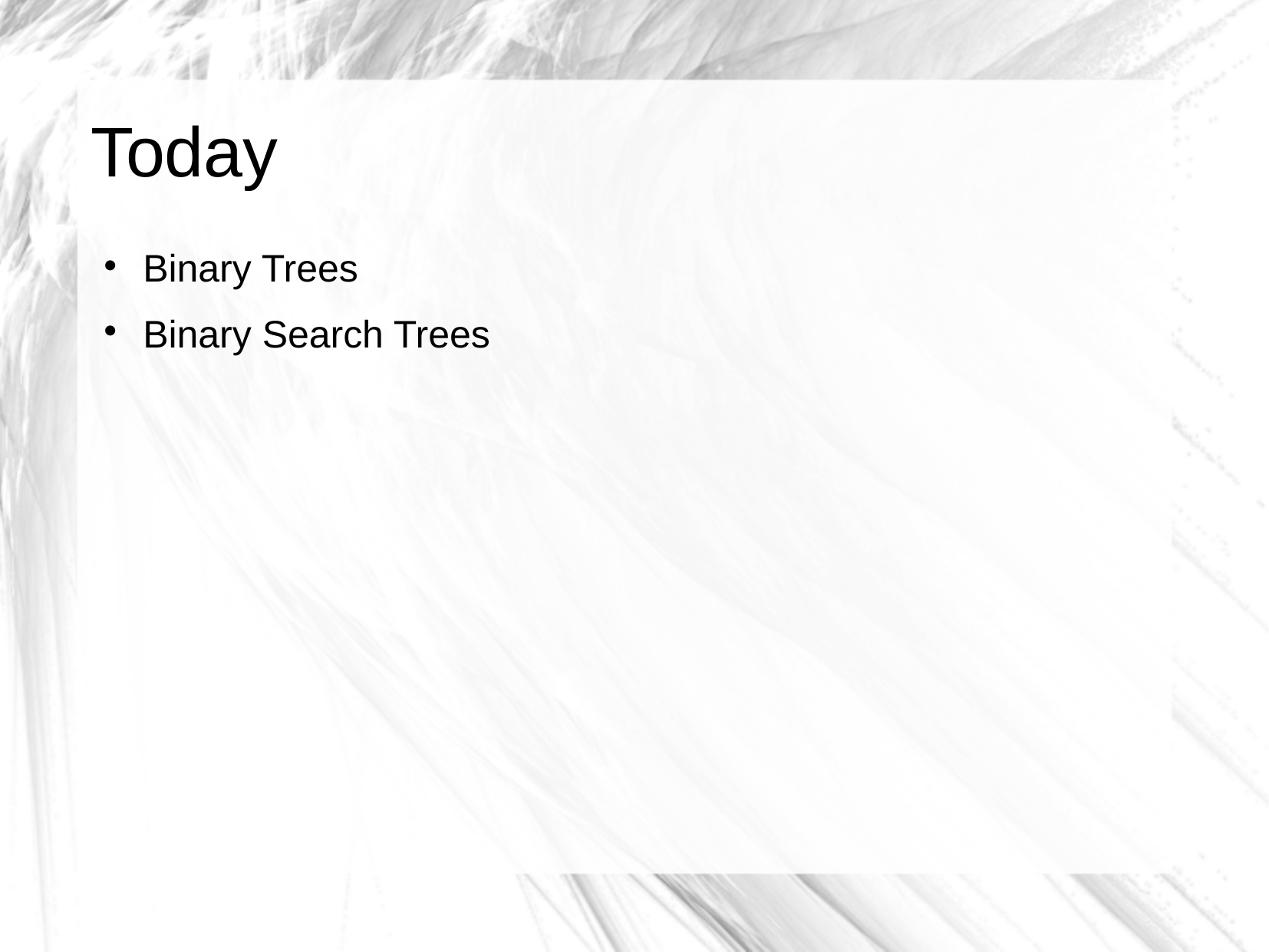

# Today
Binary Trees
Binary Search Trees